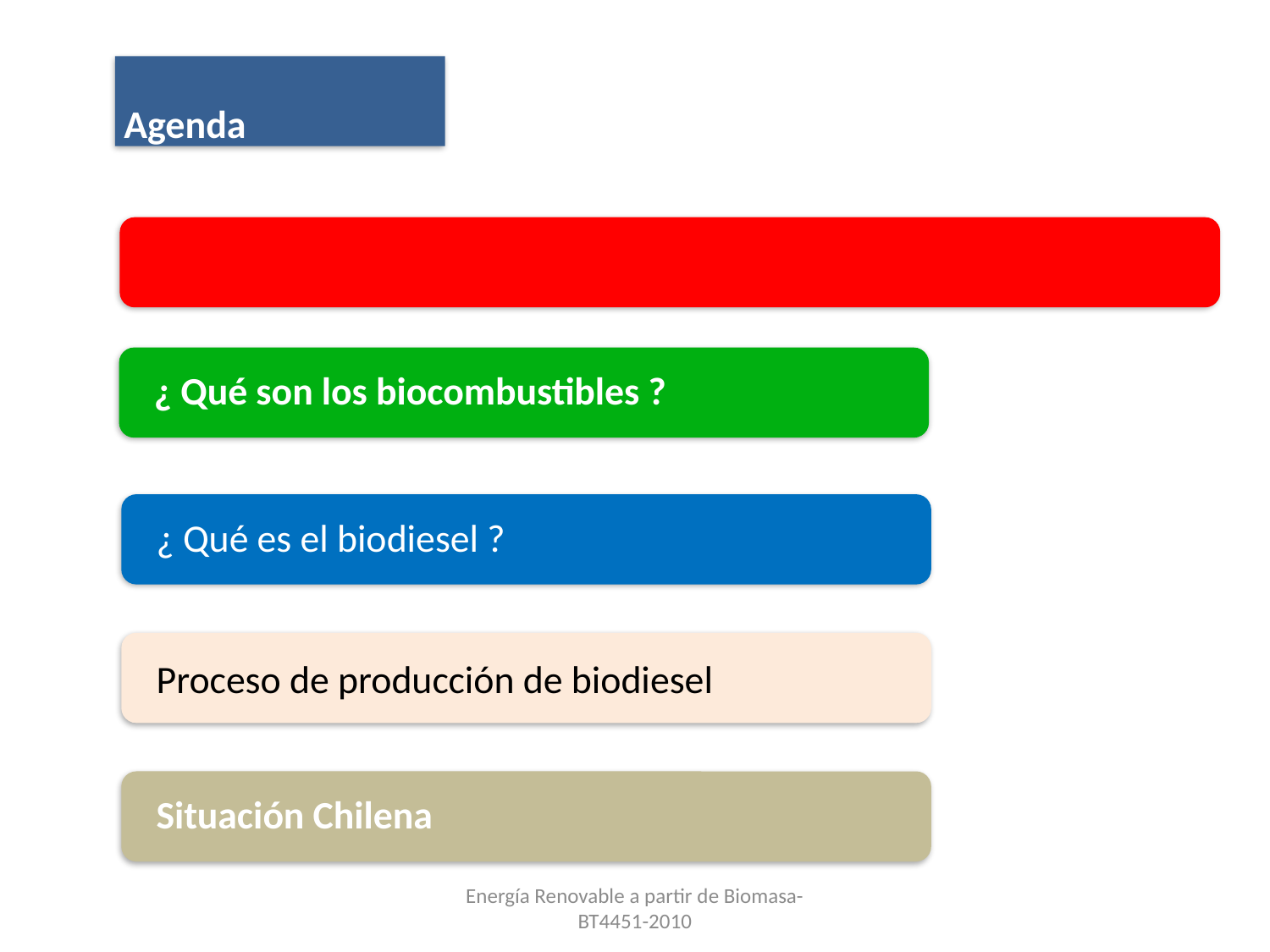

Agenda

¿ Qué son los biocombustibles ?
¿ Qué es el biodiesel ?
Proceso de producción de biodiesel
Situación Chilena
Energía Renovable a partir de Biomasa-BT4451-2010